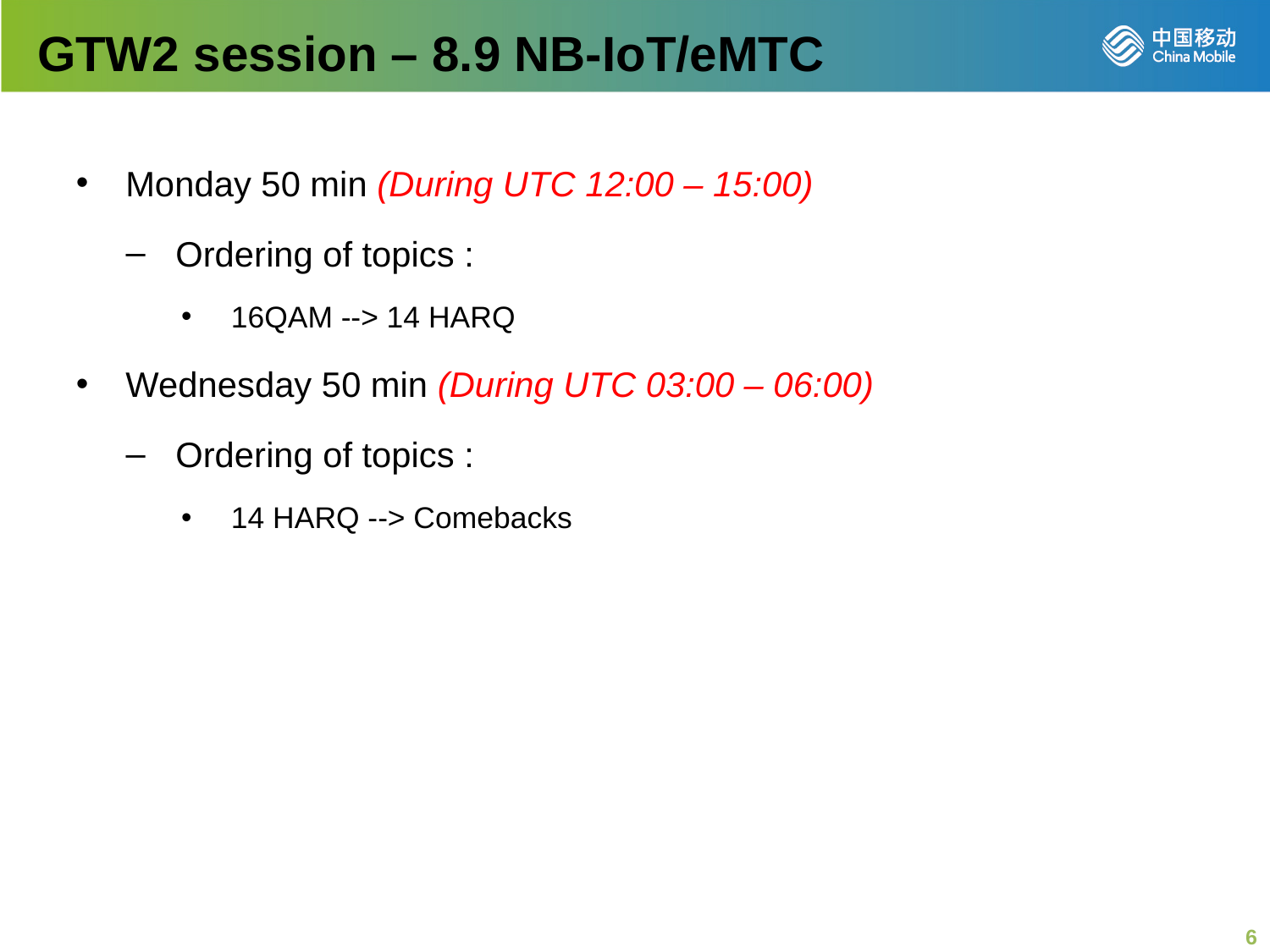

GTW2 session – 8.9 NB-IoT/eMTC
Monday 50 min (During UTC 12:00 – 15:00)
Ordering of topics :
16QAM --> 14 HARQ
Wednesday 50 min (During UTC 03:00 – 06:00)
Ordering of topics :
14 HARQ --> Comebacks